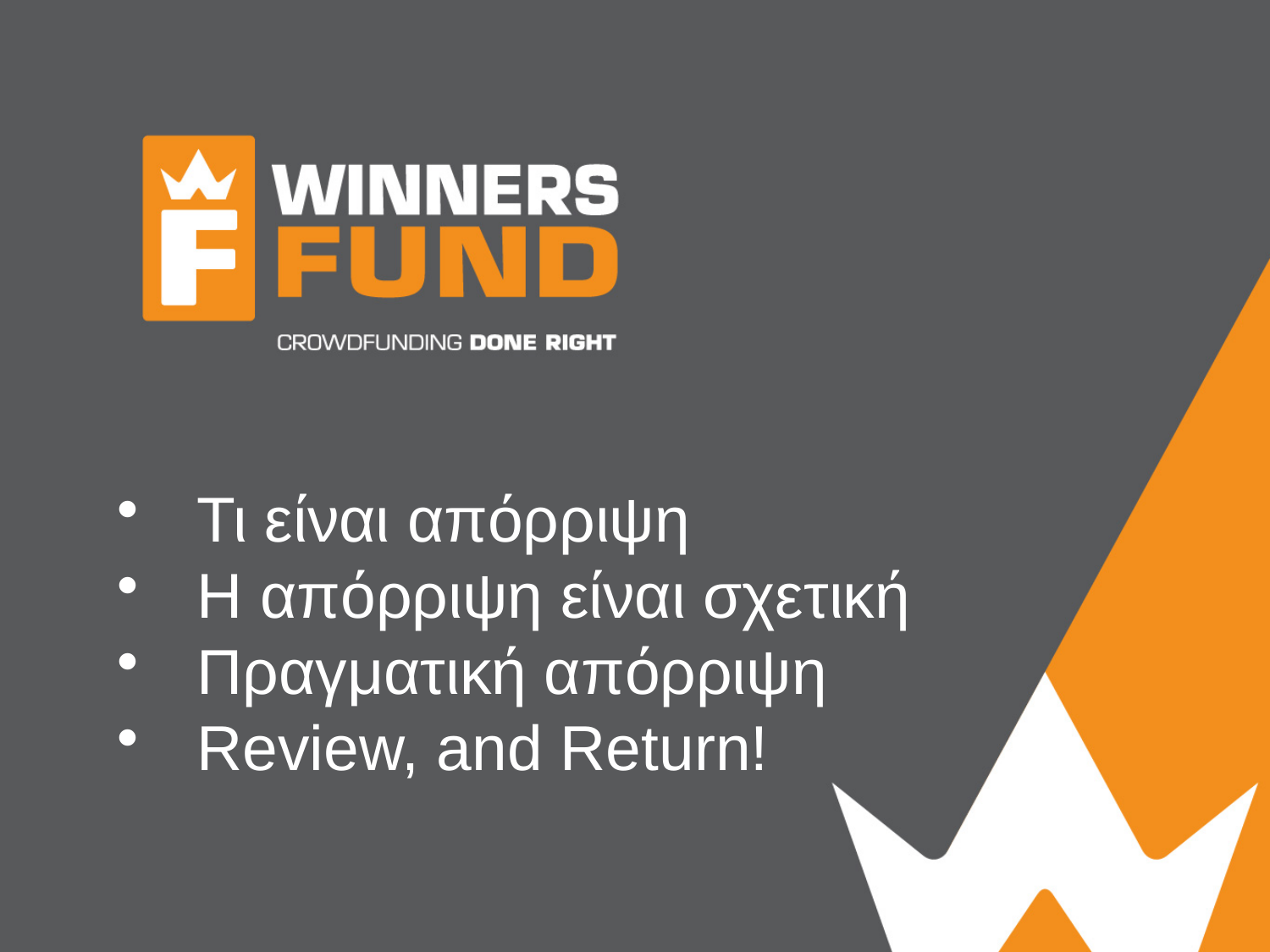

Τι είναι απόρριψη
Η απόρριψη είναι σχετική
Πραγματική απόρριψη
Review, and Return!